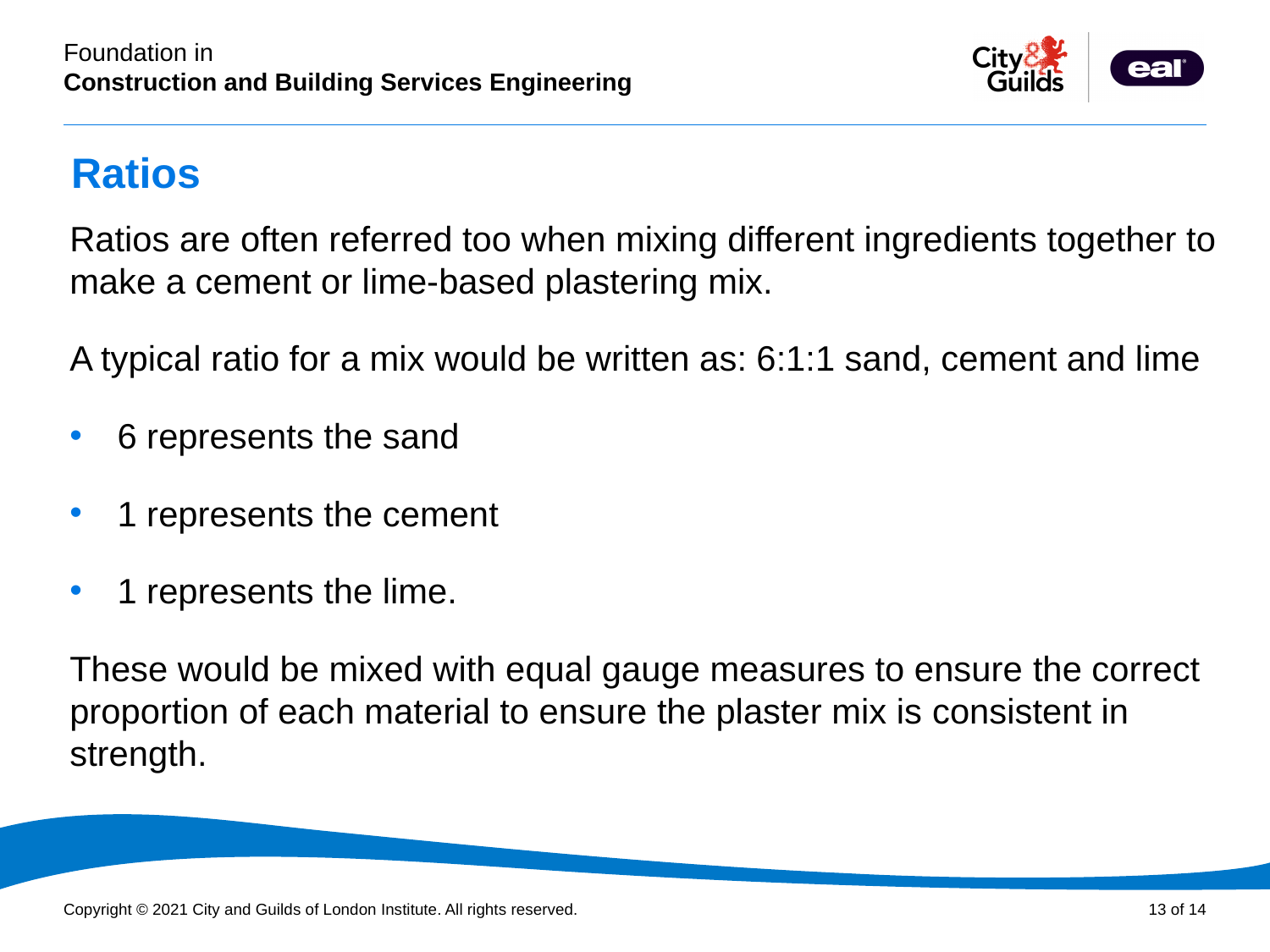

# Ratios
Ratios are often referred too when mixing different ingredients together to make a cement or lime-based plastering mix.
A typical ratio for a mix would be written as: 6:1:1 sand, cement and lime
6 represents the sand
1 represents the cement
1 represents the lime.
These would be mixed with equal gauge measures to ensure the correct proportion of each material to ensure the plaster mix is consistent in strength.